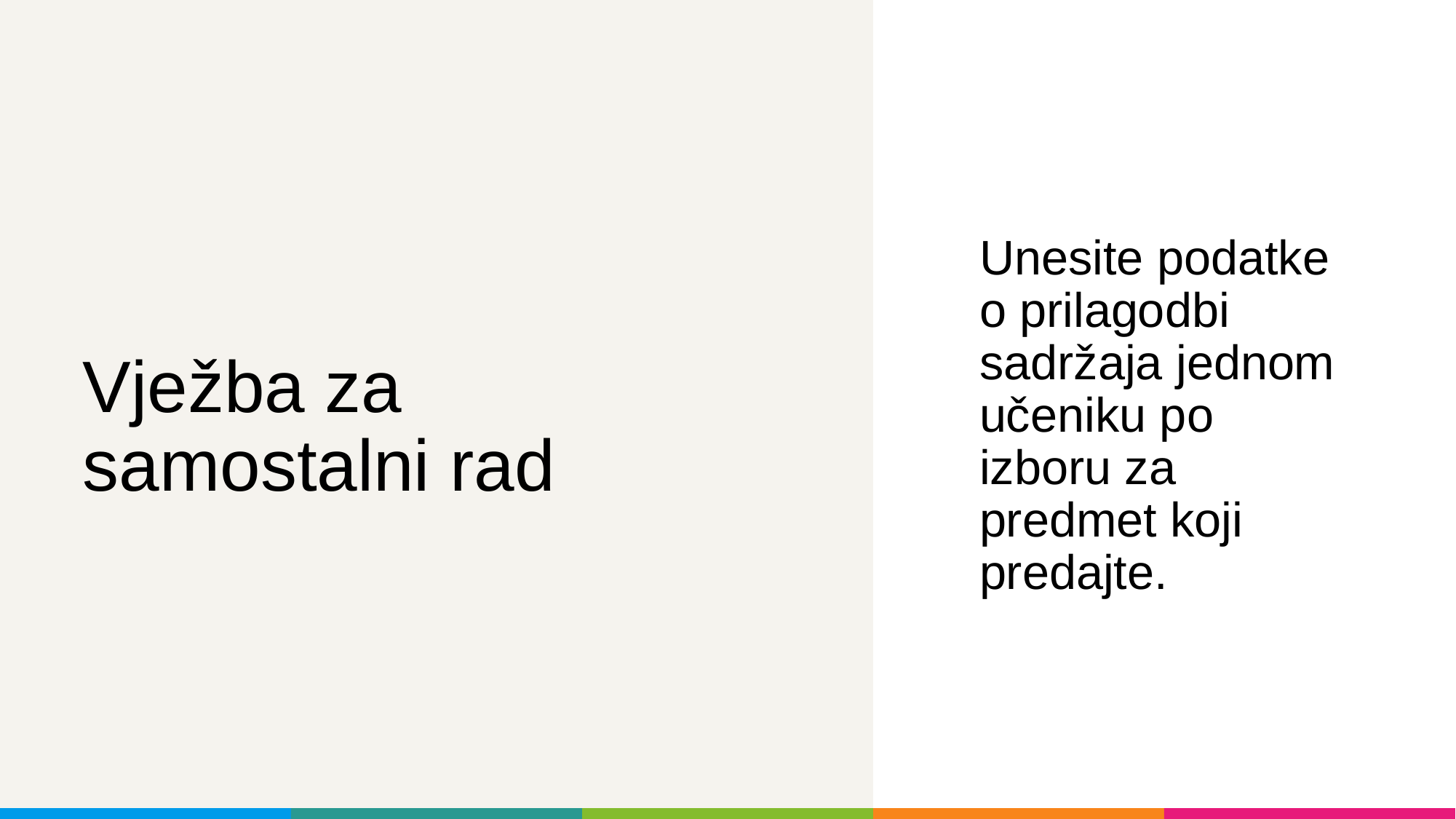

Unesite podatke o prilagodbi sadržaja jednom učeniku po izboru za predmet koji predajte.
# Vježba za samostalni rad